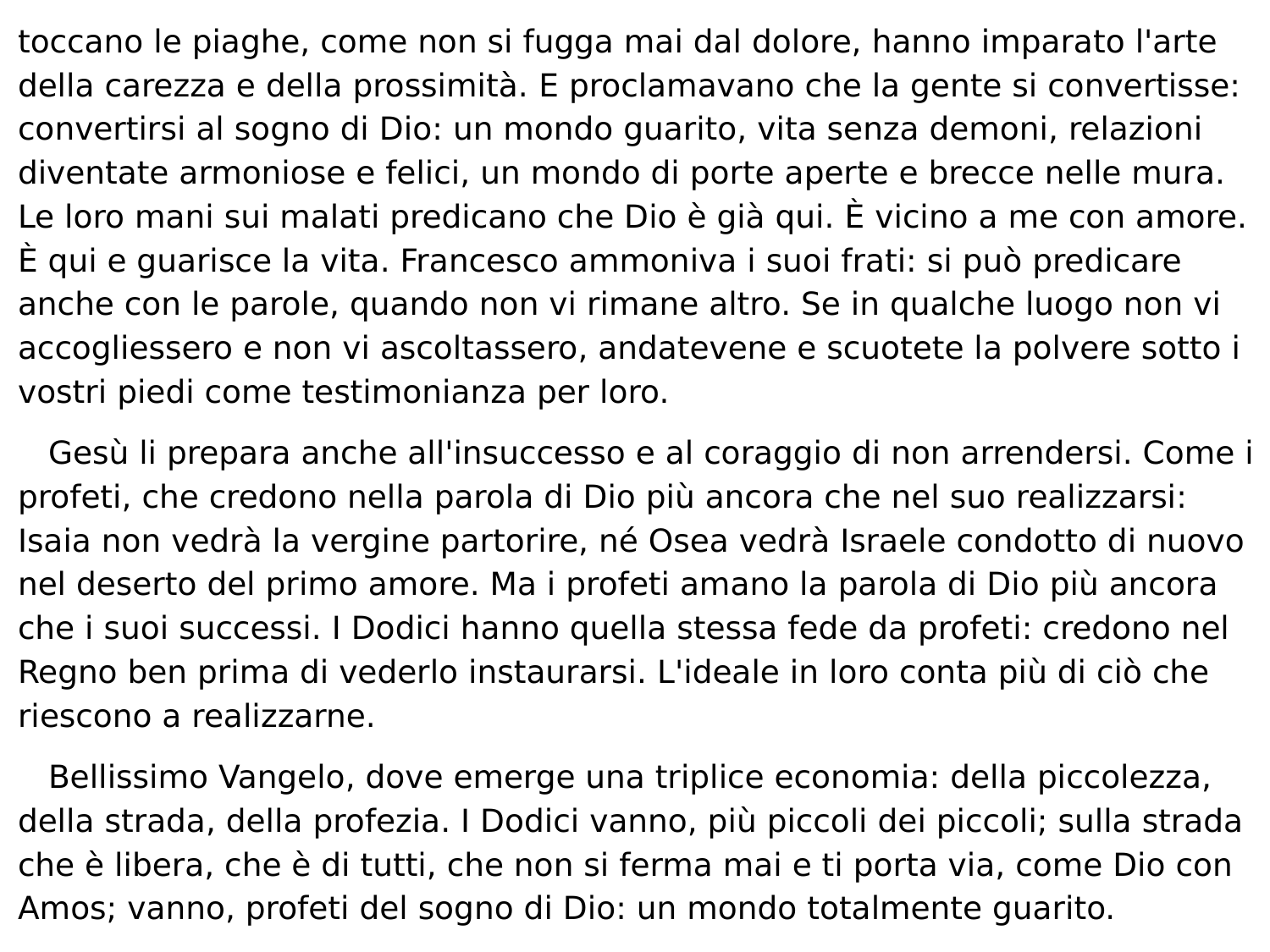

toccano le piaghe, come non si fugga mai dal dolore, hanno imparato l'arte della carezza e della prossimità. E proclamavano che la gente si convertisse: convertirsi al sogno di Dio: un mondo guarito, vita senza demoni, relazioni diventate armoniose e felici, un mondo di porte aperte e brecce nelle mura. Le loro mani sui malati predicano che Dio è già qui. È vicino a me con amore. È qui e guarisce la vita. Francesco ammoniva i suoi frati: si può predicare anche con le parole, quando non vi rimane altro. Se in qualche luogo non vi accogliessero e non vi ascoltassero, andatevene e scuotete la polvere sotto i vostri piedi come testimonianza per loro.
   Gesù li prepara anche all'insuccesso e al coraggio di non arrendersi. Come i profeti, che credono nella parola di Dio più ancora che nel suo realizzarsi: Isaia non vedrà la vergine partorire, né Osea vedrà Israele condotto di nuovo nel deserto del primo amore. Ma i profeti amano la parola di Dio più ancora che i suoi successi. I Dodici hanno quella stessa fede da profeti: credono nel Regno ben prima di vederlo instaurarsi. L'ideale in loro conta più di ciò che riescono a realizzarne.
   Bellissimo Vangelo, dove emerge una triplice economia: della piccolezza, della strada, della profezia. I Dodici vanno, più piccoli dei piccoli; sulla strada che è libera, che è di tutti, che non si ferma mai e ti porta via, come Dio con Amos; vanno, profeti del sogno di Dio: un mondo totalmente guarito.